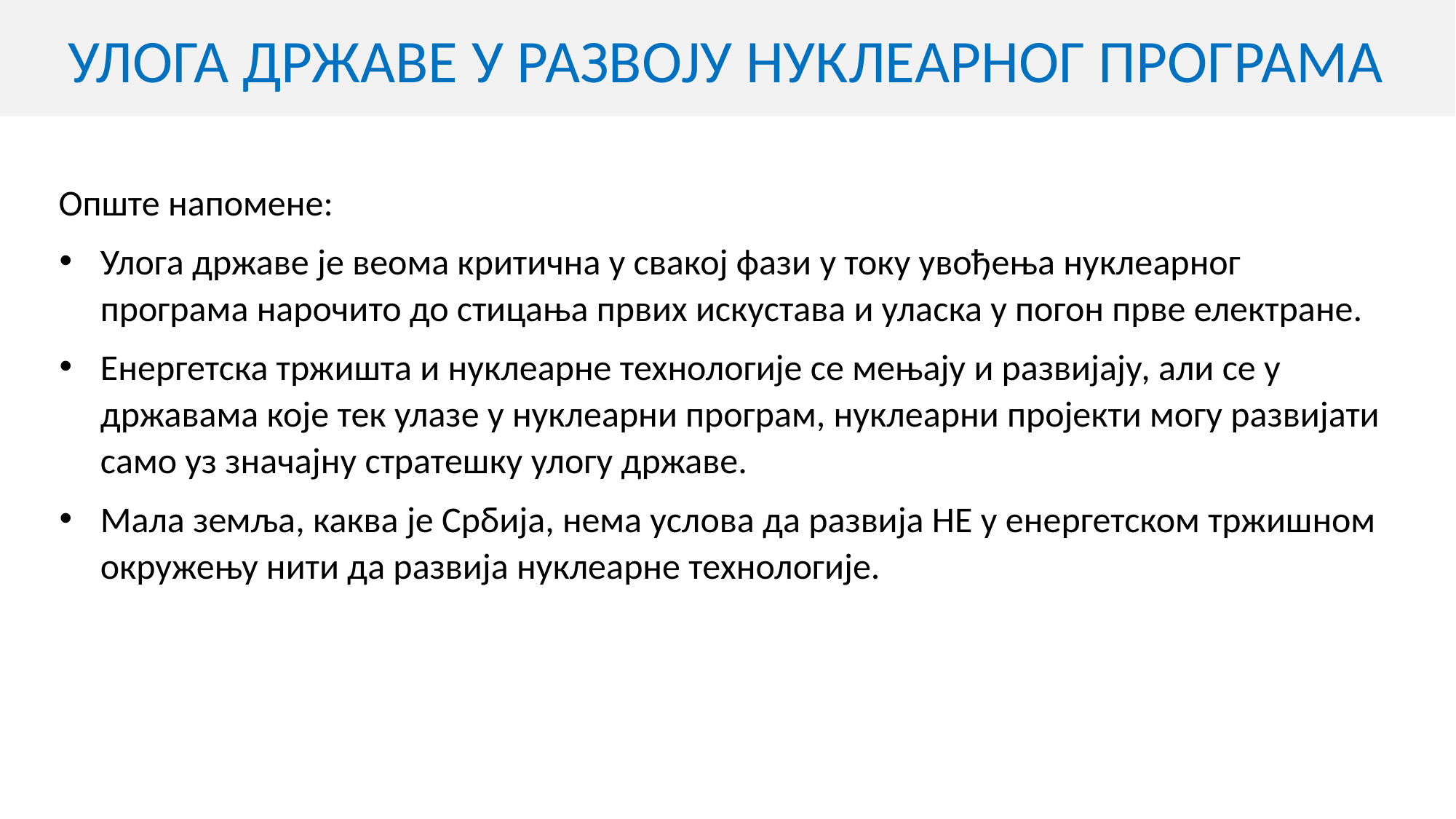

УЛОГА ДРЖАВЕ У РАЗВОЈУ НУКЛЕАРНОГ ПРОГРАМА
Опште напомене:
Улога државе је веома критична у свакој фази у току увођења нуклеарног програма нарочито до стицања првих искустава и уласка у погон прве електране.
Енергетска тржишта и нуклеарне технологије се мењају и развијају, али се у државама које тек улазе у нуклеарни програм, нуклеарни пројекти могу развијати само уз значајну стратешку улогу државе.
Мала земља, каква је Србија, нема услова да развија НЕ у енергетском тржишном окружењу нити да развија нуклеарне технологије.